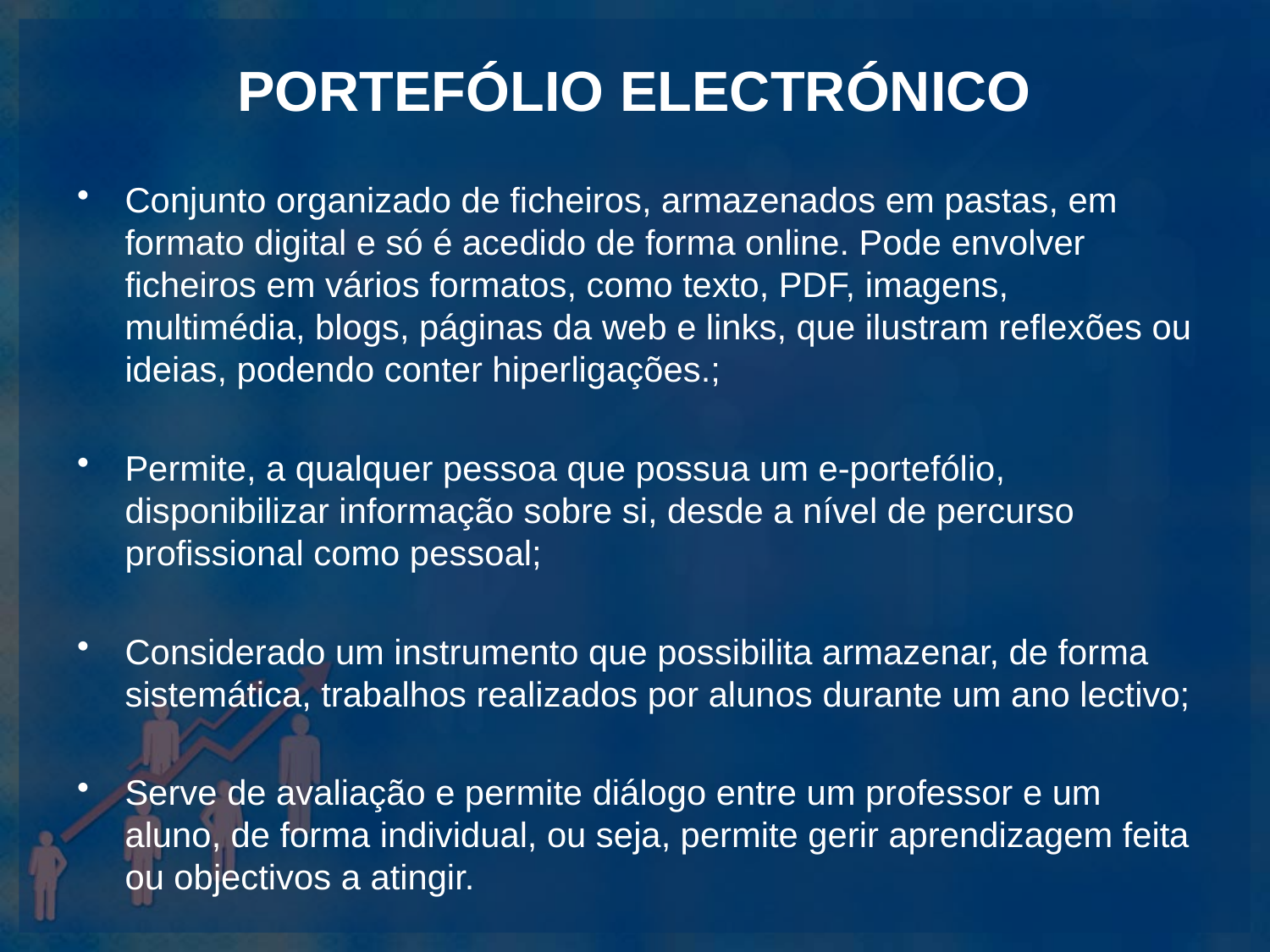

# Portefólio Electrónico
Conjunto organizado de ficheiros, armazenados em pastas, em formato digital e só é acedido de forma online. Pode envolver ficheiros em vários formatos, como texto, PDF, imagens, multimédia, blogs, páginas da web e links, que ilustram reflexões ou ideias, podendo conter hiperligações.;

Permite, a qualquer pessoa que possua um e-portefólio, disponibilizar informação sobre si, desde a nível de percurso profissional como pessoal;

Considerado um instrumento que possibilita armazenar, de forma sistemática, trabalhos realizados por alunos durante um ano lectivo;

Serve de avaliação e permite diálogo entre um professor e um aluno, de forma individual, ou seja, permite gerir aprendizagem feita ou objectivos a atingir.